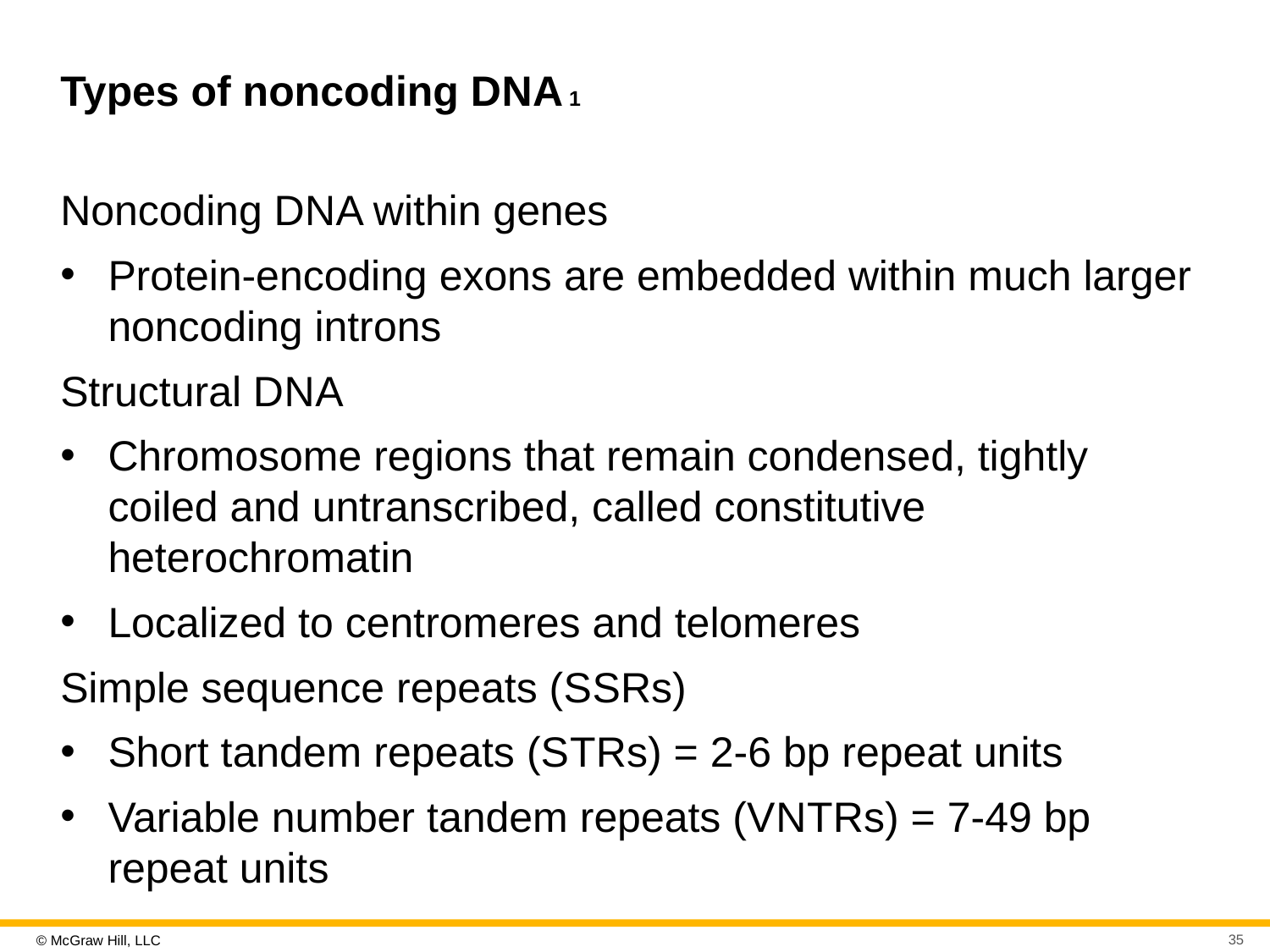

# Types of noncoding D N A 1
Noncoding D N A within genes
Protein-encoding exons are embedded within much larger noncoding introns
Structural D N A
Chromosome regions that remain condensed, tightly coiled and untranscribed, called constitutive heterochromatin
Localized to centromeres and telomeres
Simple sequence repeats (S S Rs)
Short tandem repeats (S T Rs) = 2-6 bp repeat units
Variable number tandem repeats (V N T Rs) = 7-49 bp repeat units
35